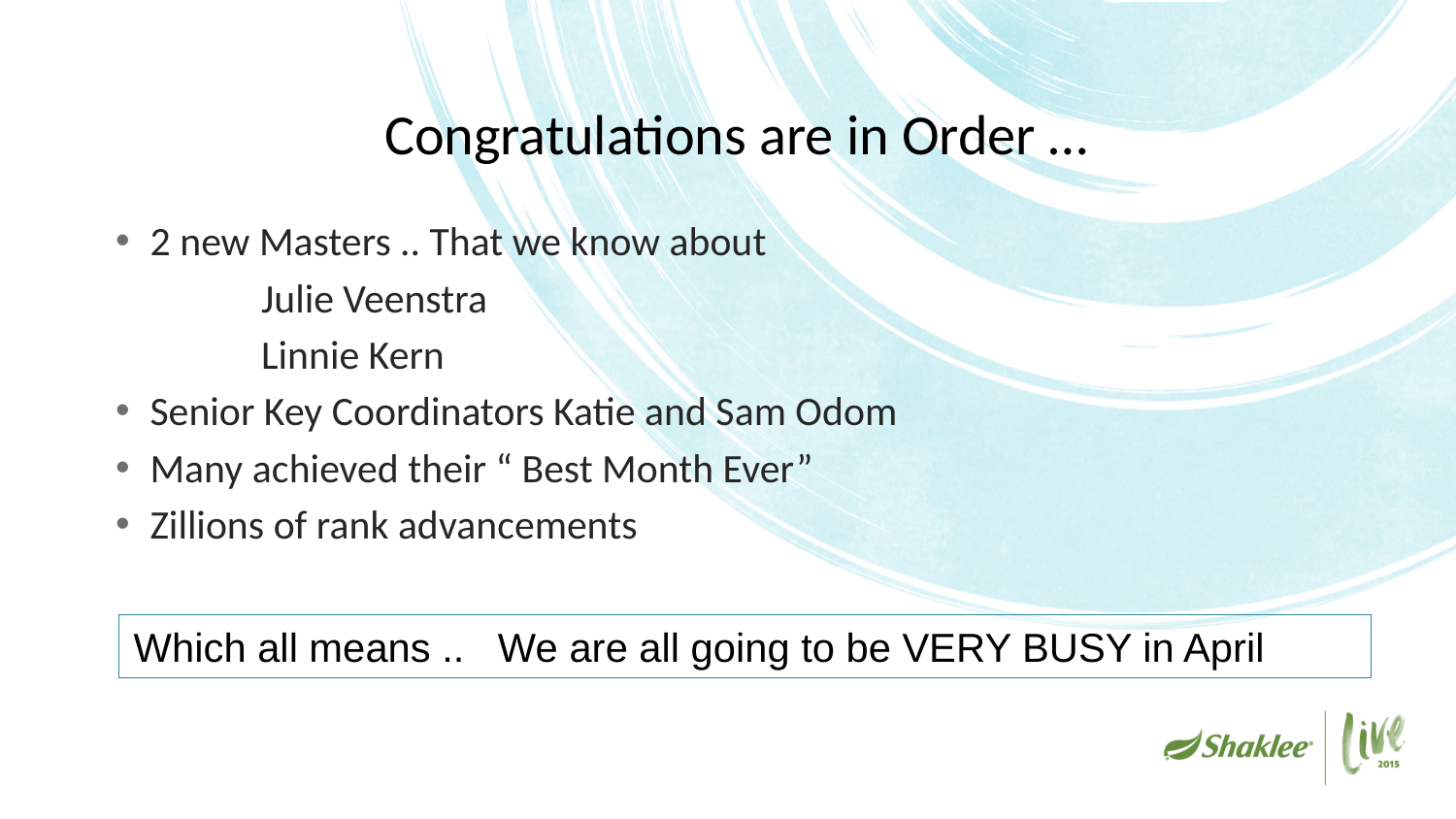

# Congratulations are in Order …
2 new Masters .. That we know about
	Julie Veenstra
	Linnie Kern
Senior Key Coordinators Katie and Sam Odom
Many achieved their “ Best Month Ever”
Zillions of rank advancements
Which all means ..   We are all going to be VERY BUSY in April